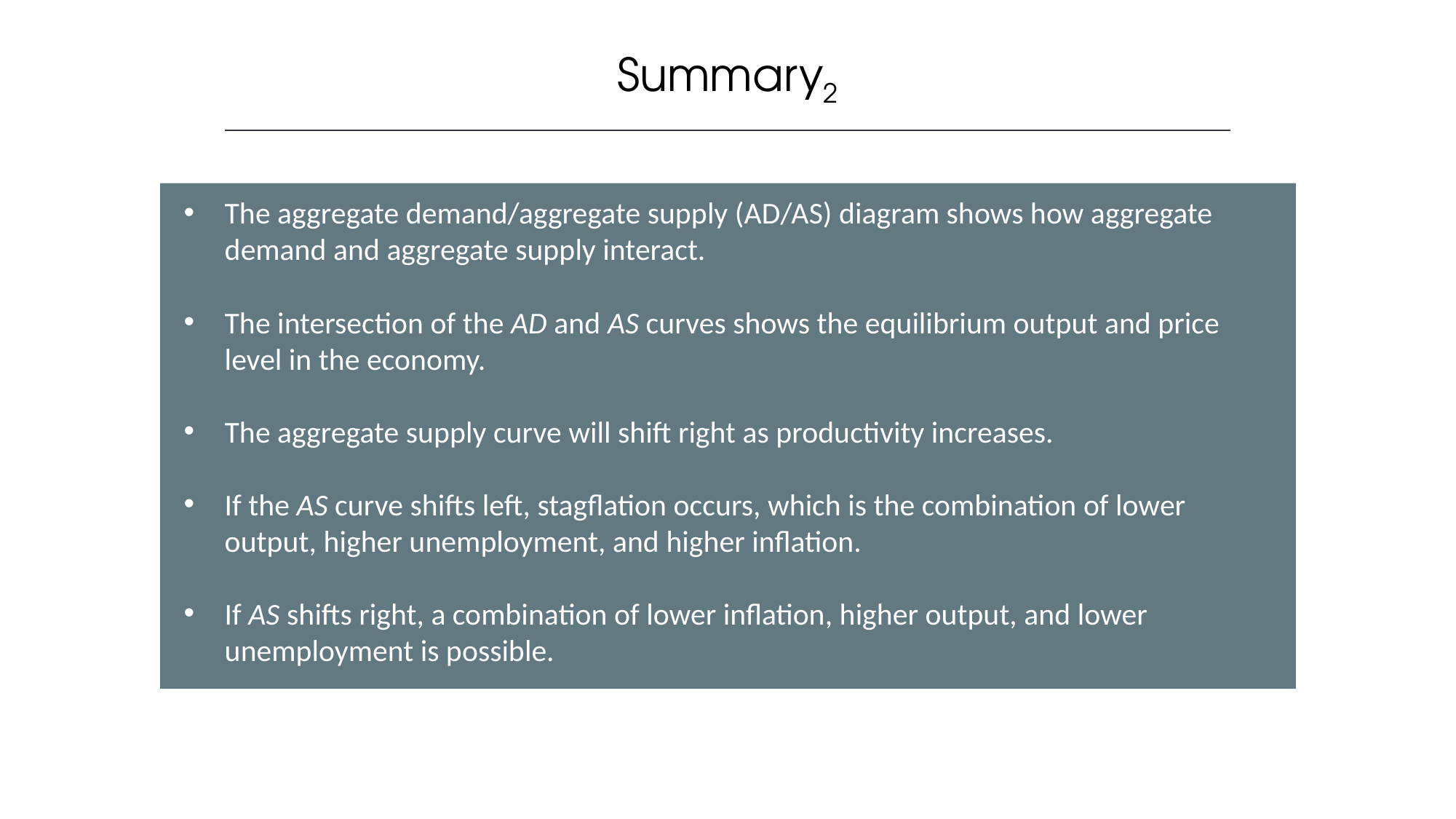

Summary2

The aggregate demand/aggregate supply (AD/AS) diagram shows how aggregate demand and aggregate supply interact.

The intersection of the AD and AS curves shows the equilibrium output and price level in the economy.

The aggregate supply curve will shift right as productivity increases.

If the AS curve shifts left, stagflation occurs, which is the combination of lower output, higher unemployment, and higher inflation.

If AS shifts right, a combination of lower inflation, higher output, and lower unemployment is possible.